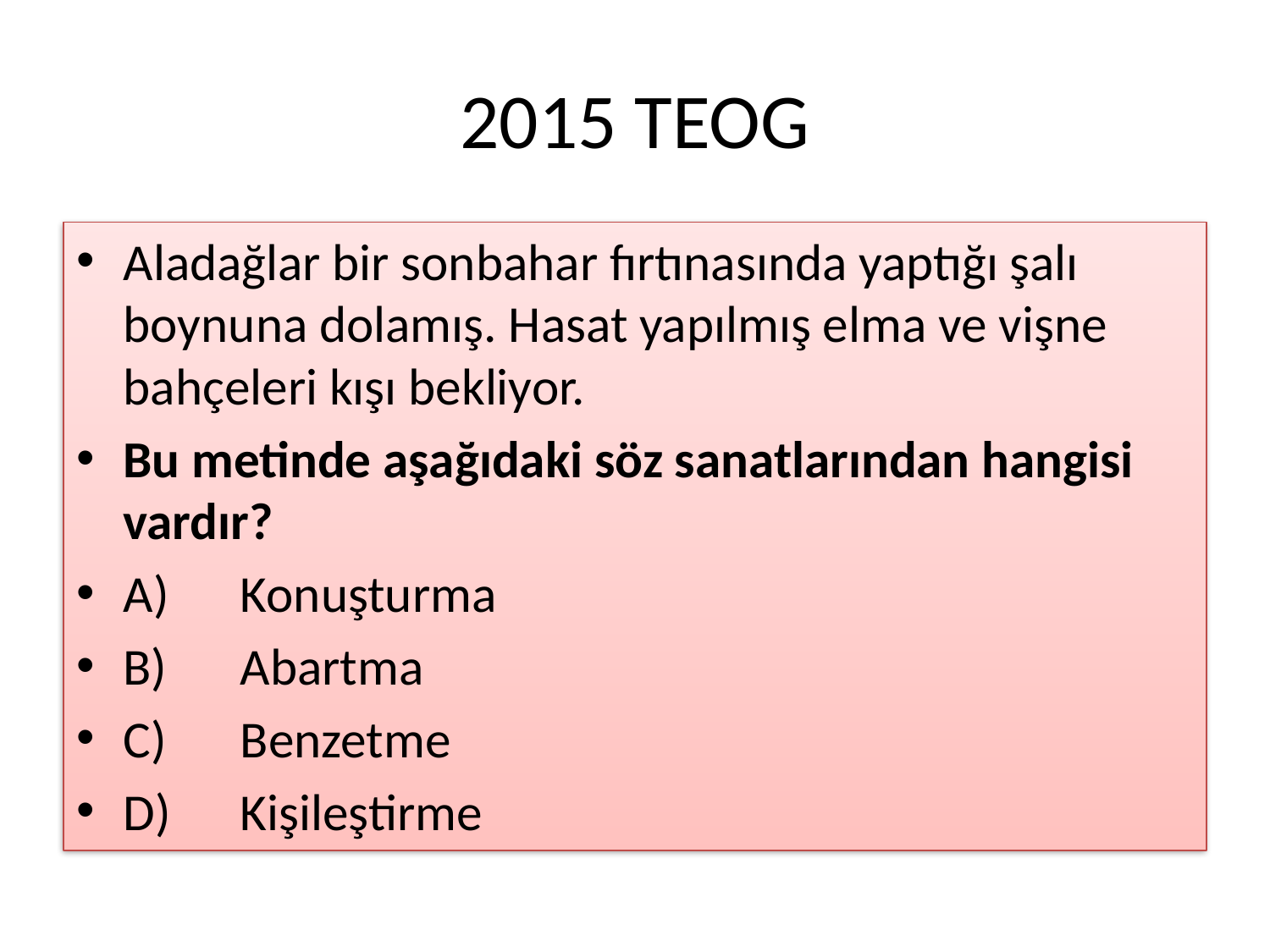

# 2015 TEOG
Aladağlar bir sonbahar fırtınasında yaptığı şalı boynuna dolamış. Hasat yapılmış elma ve vişne bahçeleri kışı bekliyor.
Bu metinde aşağıdaki söz sanatlarından hangisi vardır?
A)	Konuşturma
B)	Abartma
C)	Benzetme
D)	Kişileştirme